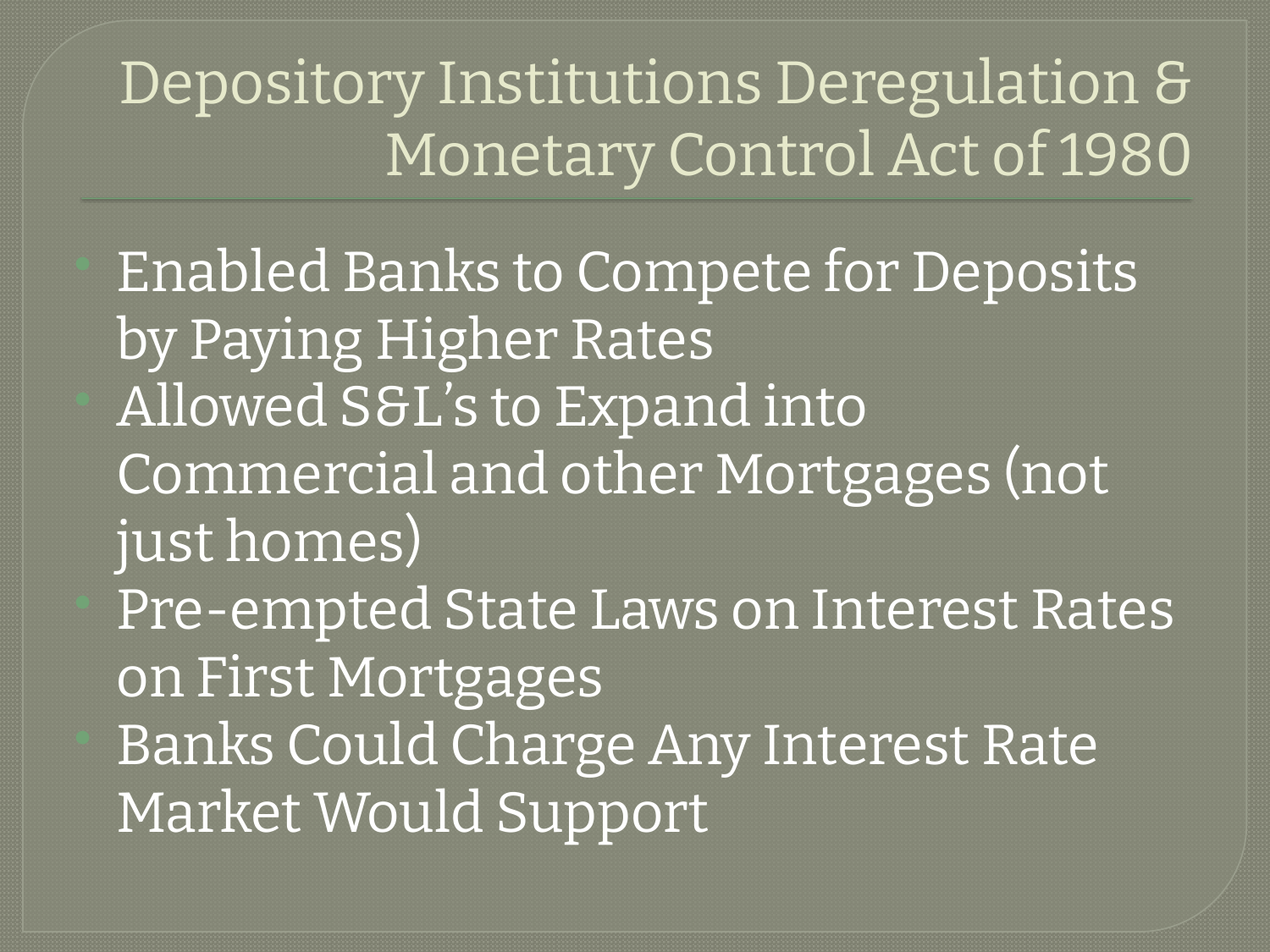

# Depository Institutions Deregulation & Monetary Control Act of 1980
Enabled Banks to Compete for Deposits by Paying Higher Rates
Allowed S&L’s to Expand into Commercial and other Mortgages (not just homes)
Pre-empted State Laws on Interest Rates on First Mortgages
Banks Could Charge Any Interest Rate Market Would Support